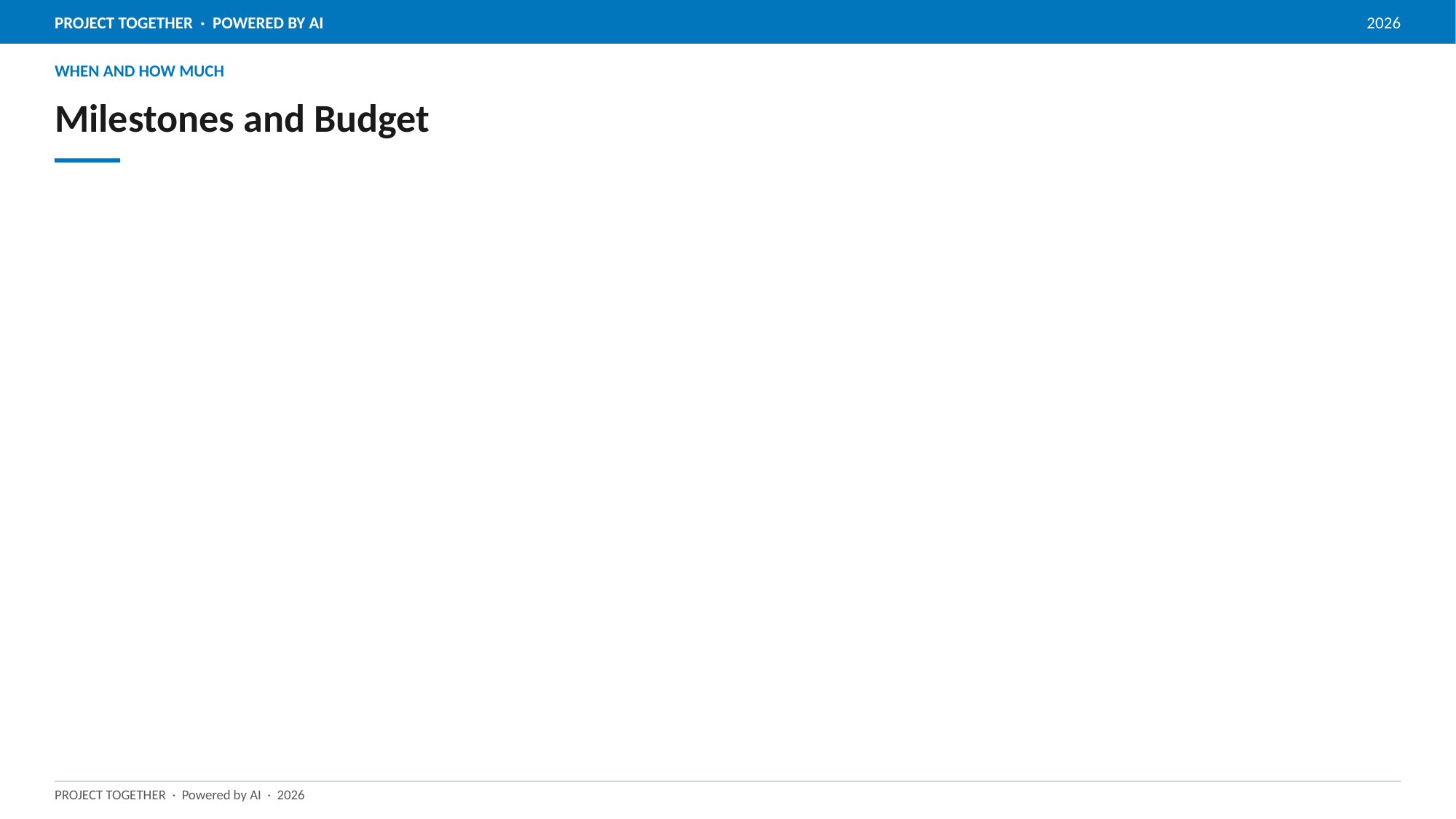

WHEN AND HOW MUCH
# Milestones and Budget